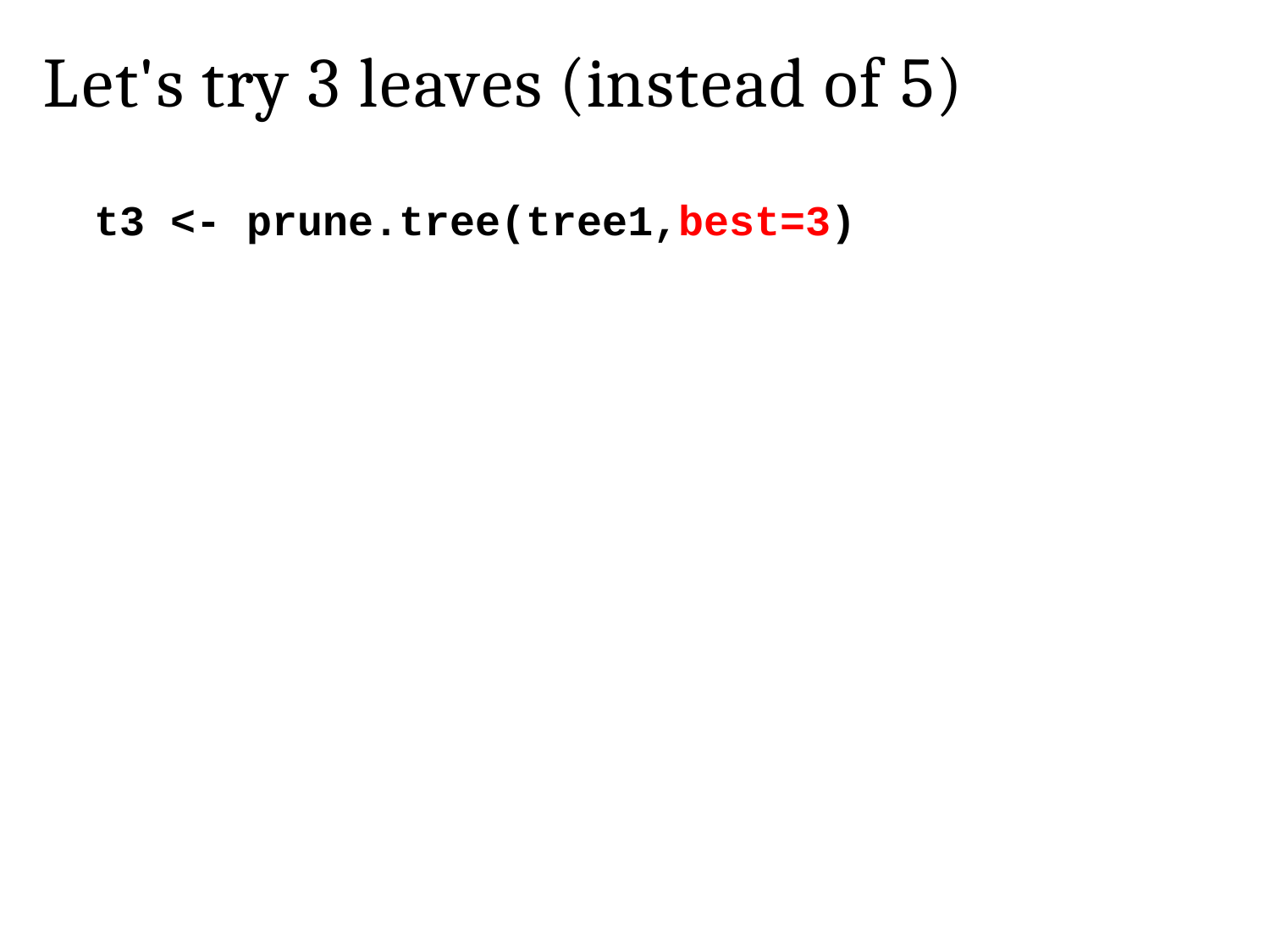

Let's try 3 leaves (instead of 5)
t3 <- prune.tree(tree1,best=3)